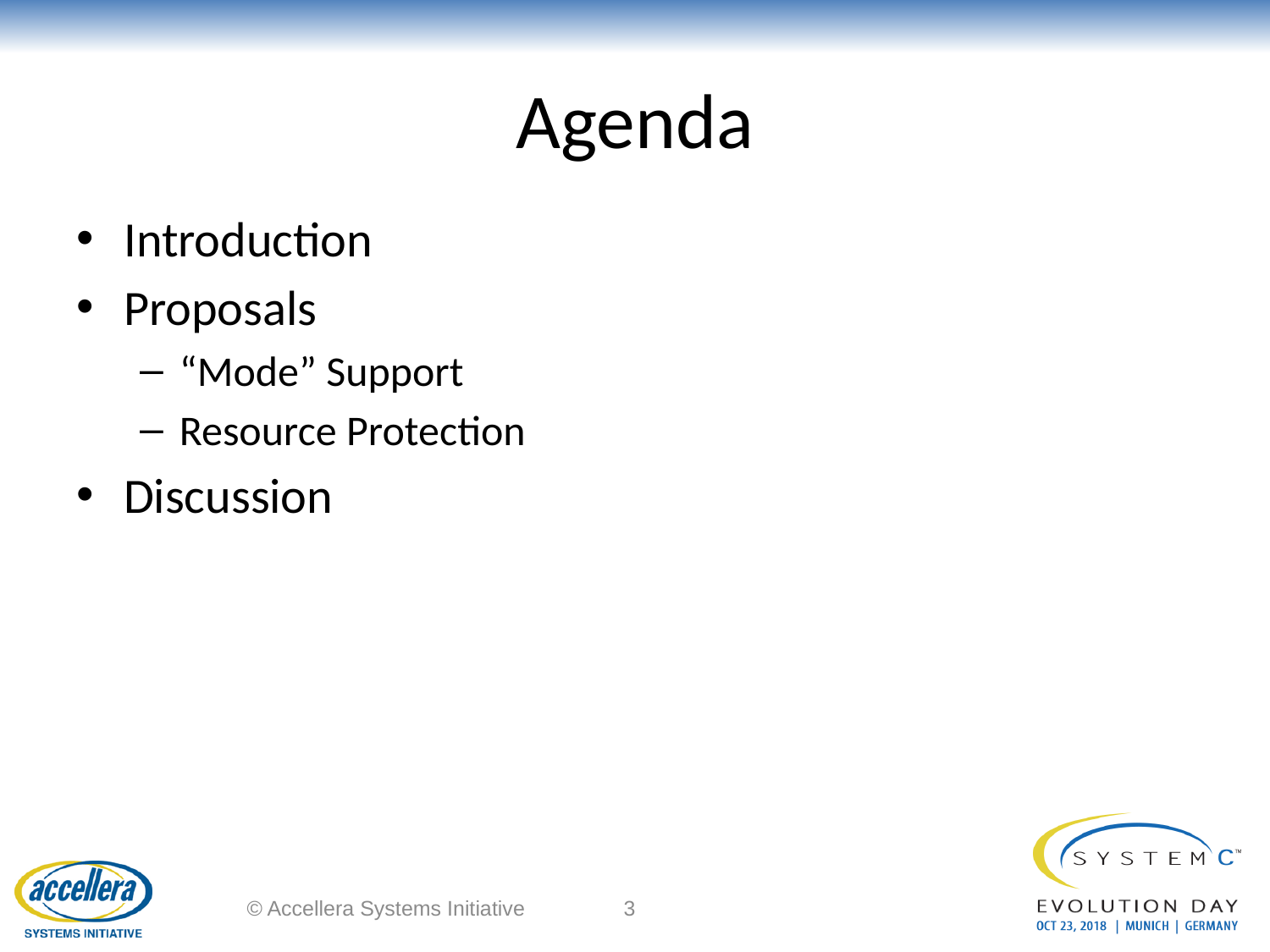

# Agenda
Introduction
Proposals
“Mode” Support
Resource Protection
Discussion
© Accellera Systems Initiative
3